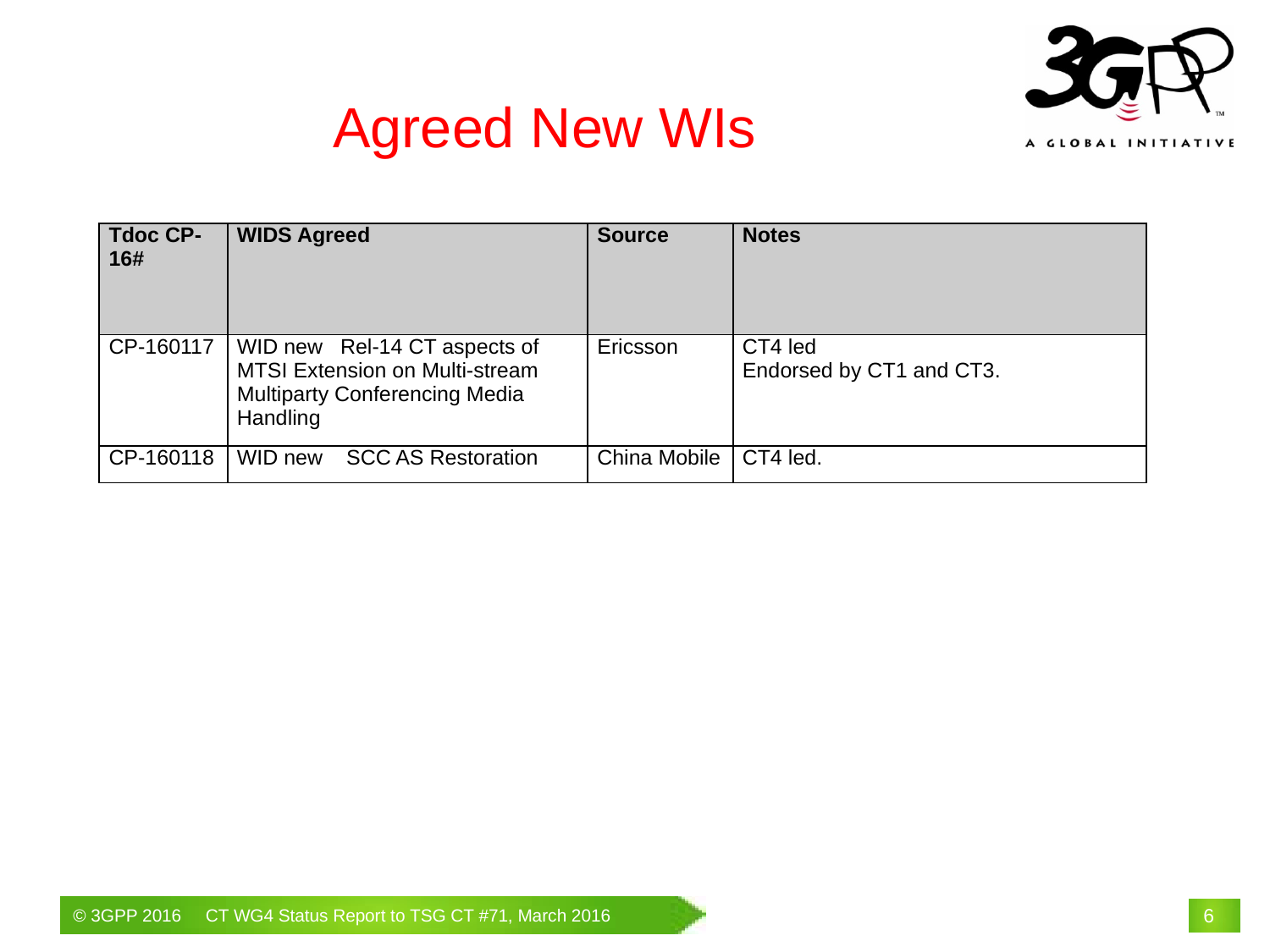

# Agreed New WIs
| Tdoc CP-16# | WIDS Agreed | Source | Notes |
| --- | --- | --- | --- |
| CP-160117 | WID new Rel-14 CT aspects of MTSI Extension on Multi-stream Multiparty Conferencing Media Handling | Ericsson | CT4 led Endorsed by CT1 and CT3. |
| CP-160118 | WID new SCC AS Restoration | China Mobile | CT4 led. |